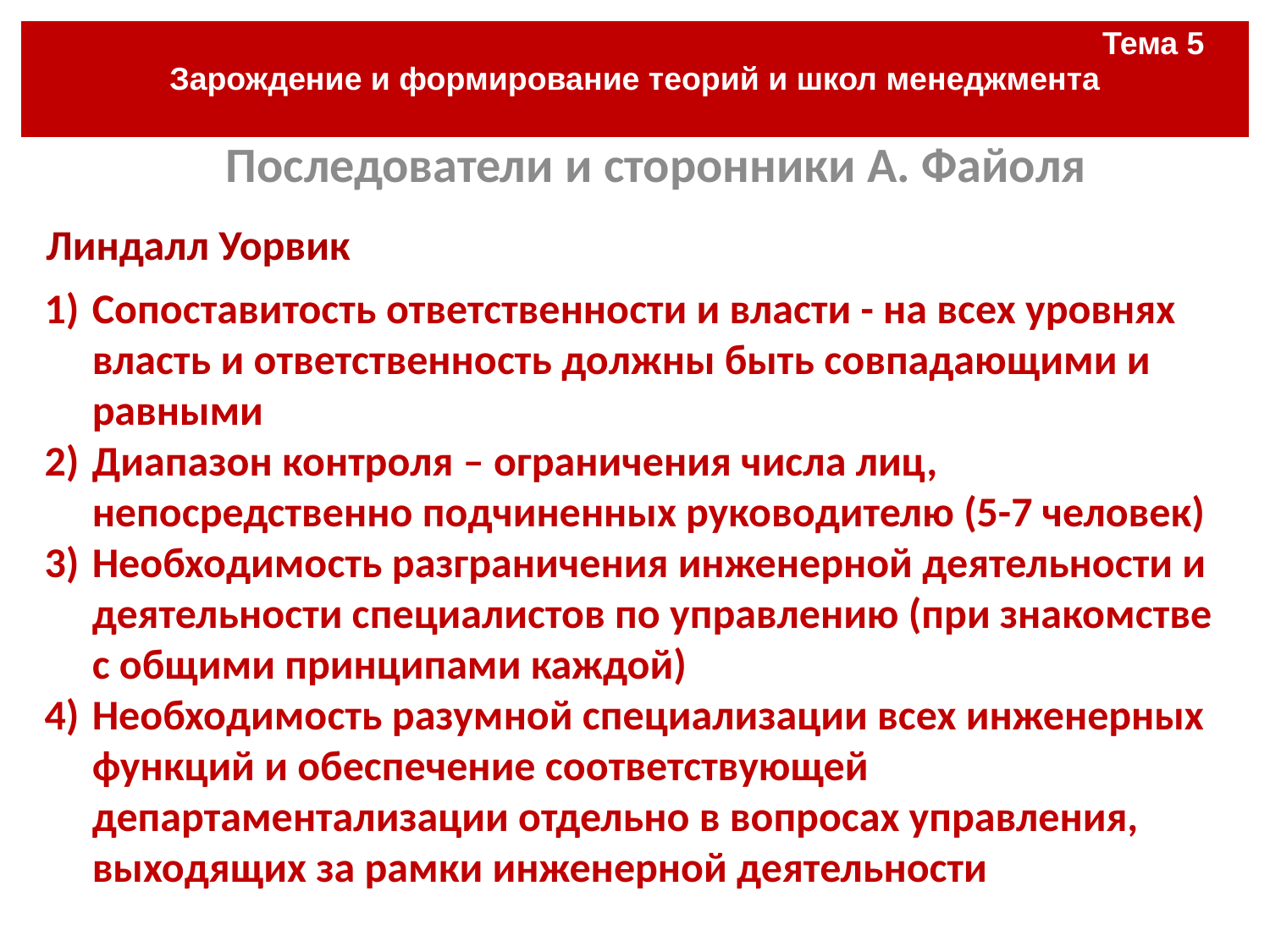

| Тема 5 Зарождение и формирование теорий и школ менеджмента |
| --- |
Последователи и сторонники А. Файоля
#
Линдалл Уорвик
Сопоставитость ответственности и власти - на всех уровнях власть и ответственность должны быть совпадающими и равными
Диапазон контроля – ограничения числа лиц, непосредственно подчиненных руководителю (5-7 человек)
Необходимость разграничения инженерной деятельности и деятельности специалистов по управлению (при знакомстве с общими принципами каждой)
Необходимость разумной специализации всех инженерных функций и обеспечение соответствующей департаментализации отдельно в вопросах управления, выходящих за рамки инженерной деятельности